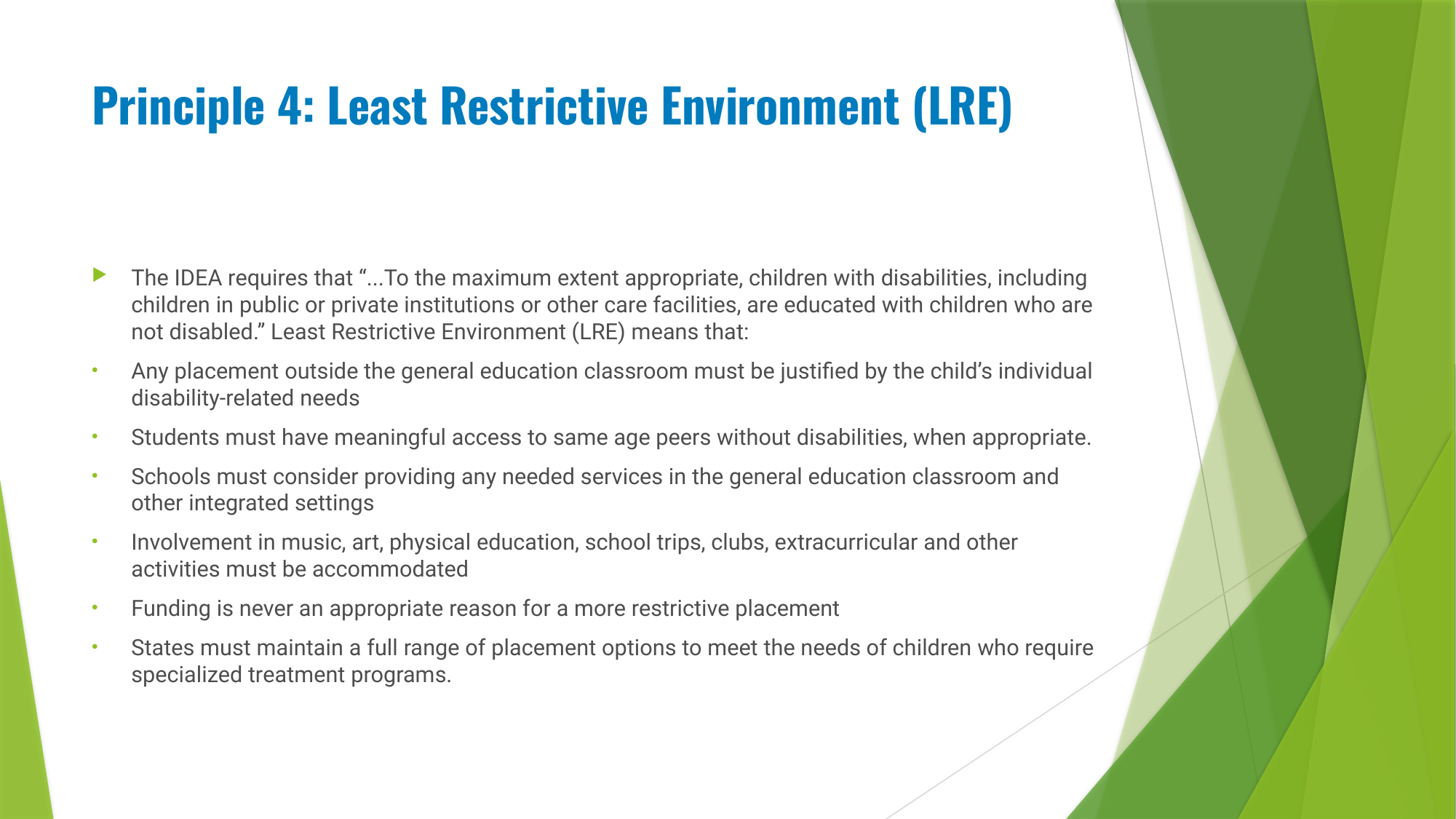

# Principle 4: Least Restrictive Environment (LRE)
The IDEA requires that “...To the maximum extent appropriate, children with disabilities, including children in public or private institutions or other care facilities, are educated with children who are not disabled.” Least Restrictive Environment (LRE) means that:
Any placement outside the general education classroom must be justified by the child’s individual disability-related needs
Students must have meaningful access to same age peers without disabilities, when appropriate.
Schools must consider providing any needed services in the general education classroom and other integrated settings
Involvement in music, art, physical education, school trips, clubs, extracurricular and other activities must be accommodated
Funding is never an appropriate reason for a more restrictive placement
States must maintain a full range of placement options to meet the needs of children who require specialized treatment programs.